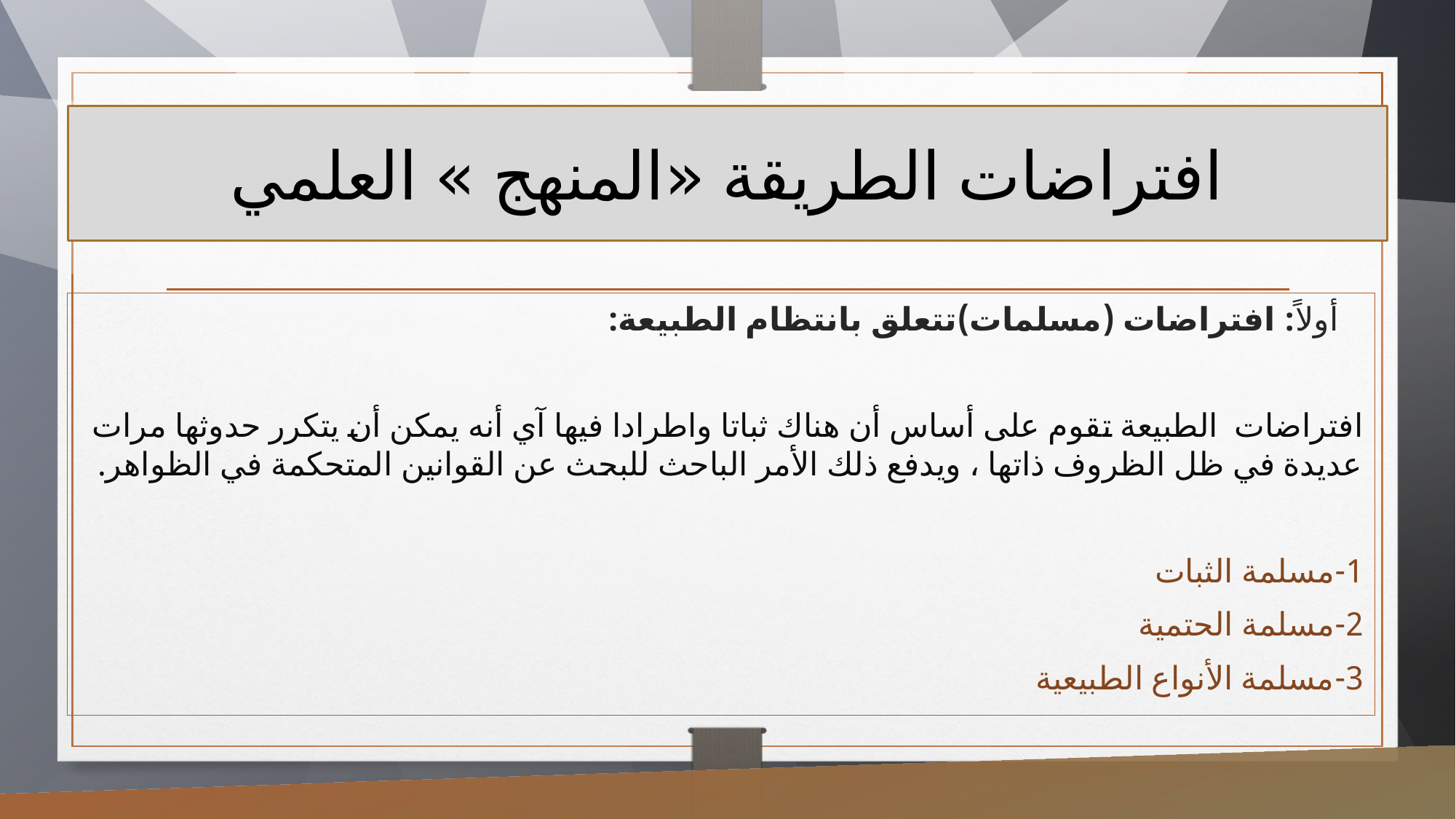

# افتراضات الطريقة «المنهج » العلمي
   أولاً: افتراضات (مسلمات)تتعلق بانتظام الطبيعة:

افتراضات  الطبيعة تقوم على أساس أن هناك ثباتا واطرادا فيها آي أنه يمكن أن يتكرر حدوثها مرات عديدة في ظل الظروف ذاتها ، ويدفع ذلك الأمر الباحث للبحث عن القوانين المتحكمة في الظواهر.

1-مسلمة الثبات
2-مسلمة الحتمية
3-مسلمة الأنواع الطبيعية